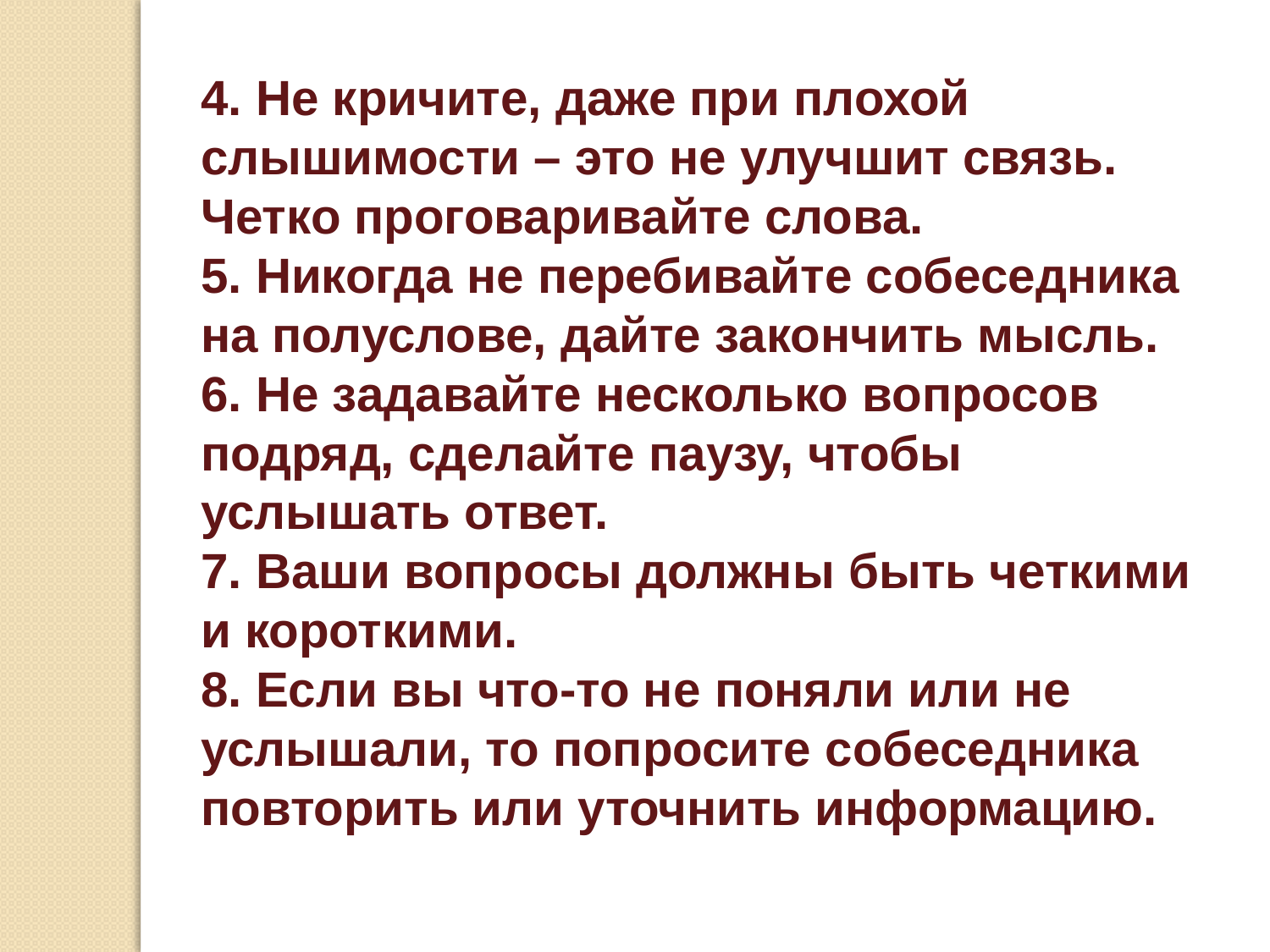

4. Не кричите, даже при плохой слышимости – это не улучшит связь.
Четко проговаривайте слова.
5. Никогда не перебивайте собеседника на полуслове, дайте закончить мысль.
6. Не задавайте несколько вопросов подряд, сделайте паузу, чтобы услышать ответ.
7. Ваши вопросы должны быть четкими и короткими.
8. Если вы что-то не поняли или не услышали, то попросите собеседника повторить или уточнить информацию.